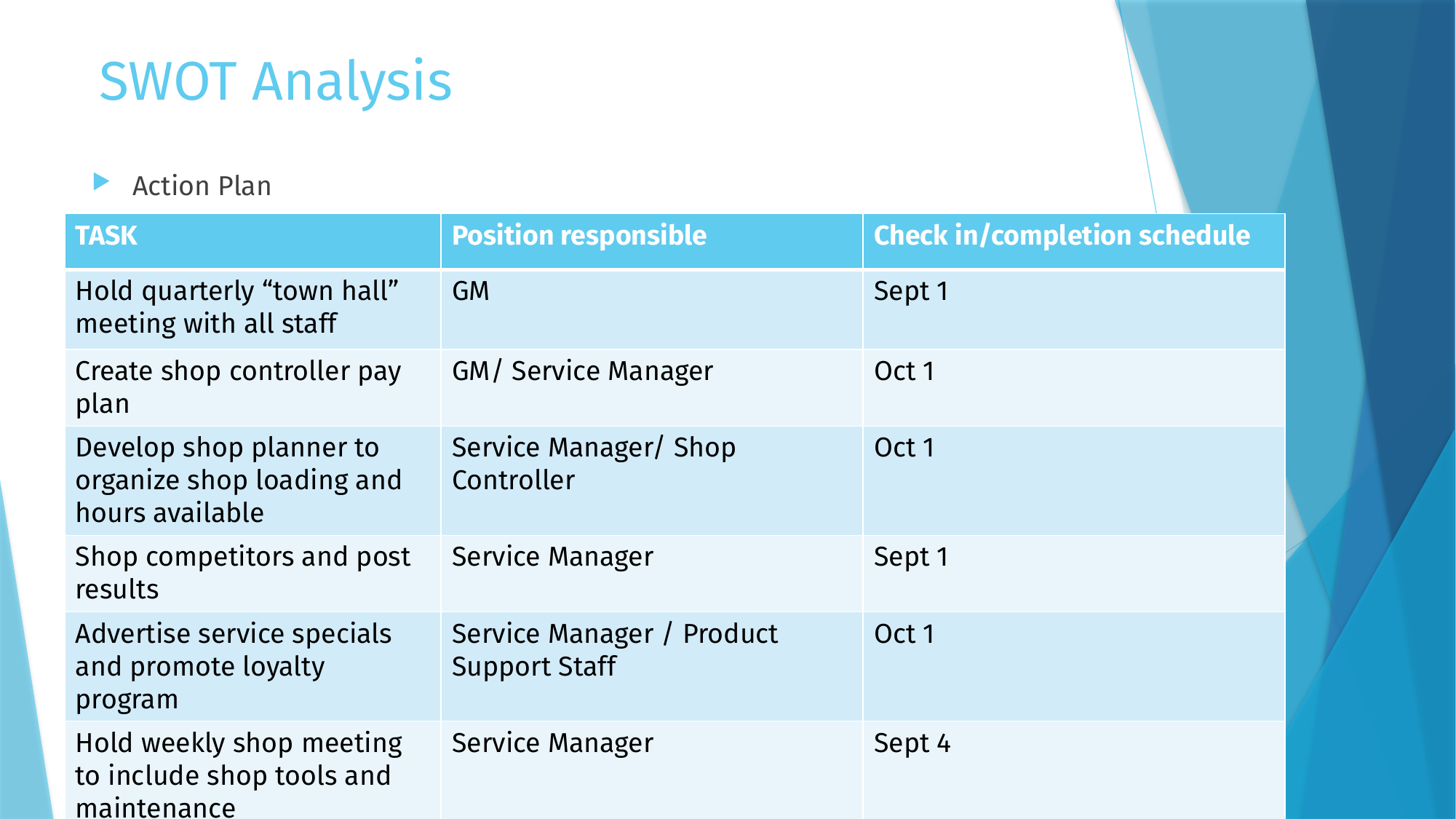

# SWOT Analysis
Action Plan

| TASK | Position responsible | Check in/completion schedule |
| --- | --- | --- |
| Hold quarterly “town hall” meeting with all staff | GM | Sept 1 |
| Create shop controller pay plan | GM/ Service Manager | Oct 1 |
| Develop shop planner to organize shop loading and hours available | Service Manager/ Shop Controller | Oct 1 |
| Shop competitors and post results | Service Manager | Sept 1 |
| Advertise service specials and promote loyalty program | Service Manager / Product Support Staff | Oct 1 |
| Hold weekly shop meeting to include shop tools and maintenance | Service Manager | Sept 4 |
|  |  |  |